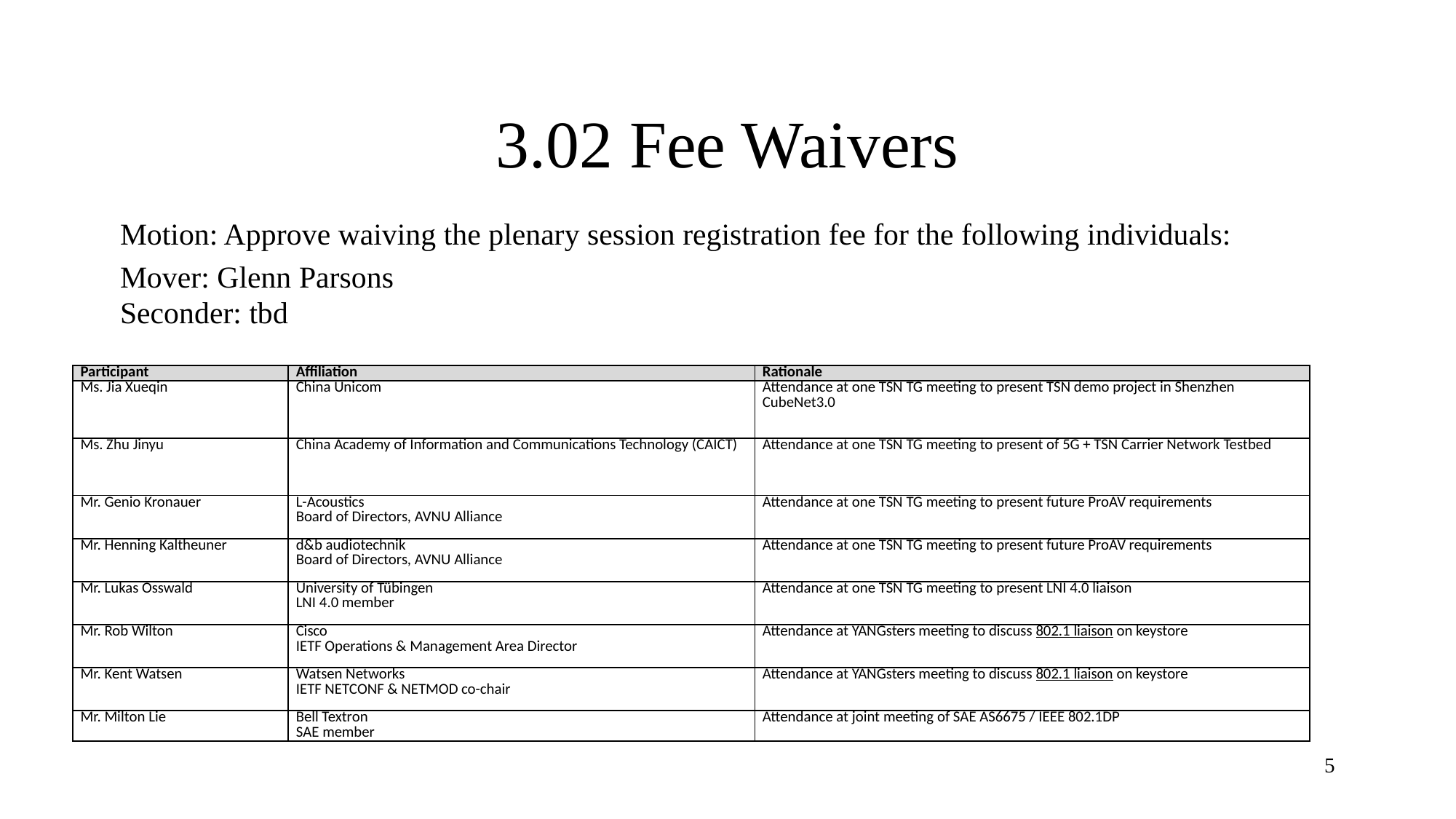

# 3.02 Fee Waivers
Motion: Approve waiving the plenary session registration fee for the following individuals:
Mover: Glenn Parsons
Seconder: tbd

| Participant | Affiliation | Rationale |
| --- | --- | --- |
| Ms. Jia Xueqin | China Unicom | Attendance at one TSN TG meeting to present TSN demo project in Shenzhen CubeNet3.0 |
| Ms. Zhu Jinyu | China Academy of Information and Communications Technology (CAICT) | Attendance at one TSN TG meeting to present of 5G + TSN Carrier Network Testbed |
| Mr. Genio Kronauer | L-Acoustics Board of Directors, AVNU Alliance | Attendance at one TSN TG meeting to present future ProAV requirements |
| Mr. Henning Kaltheuner | d&b audiotechnik Board of Directors, AVNU Alliance | Attendance at one TSN TG meeting to present future ProAV requirements |
| Mr. Lukas Osswald | University of Tübingen LNI 4.0 member | Attendance at one TSN TG meeting to present LNI 4.0 liaison |
| Mr. Rob Wilton | Cisco IETF Operations & Management Area Director | Attendance at YANGsters meeting to discuss 802.1 liaison on keystore |
| Mr. Kent Watsen | Watsen Networks IETF NETCONF & NETMOD co-chair | Attendance at YANGsters meeting to discuss 802.1 liaison on keystore |
| Mr. Milton Lie | Bell Textron SAE member | Attendance at joint meeting of SAE AS6675 / IEEE 802.1DP |
5